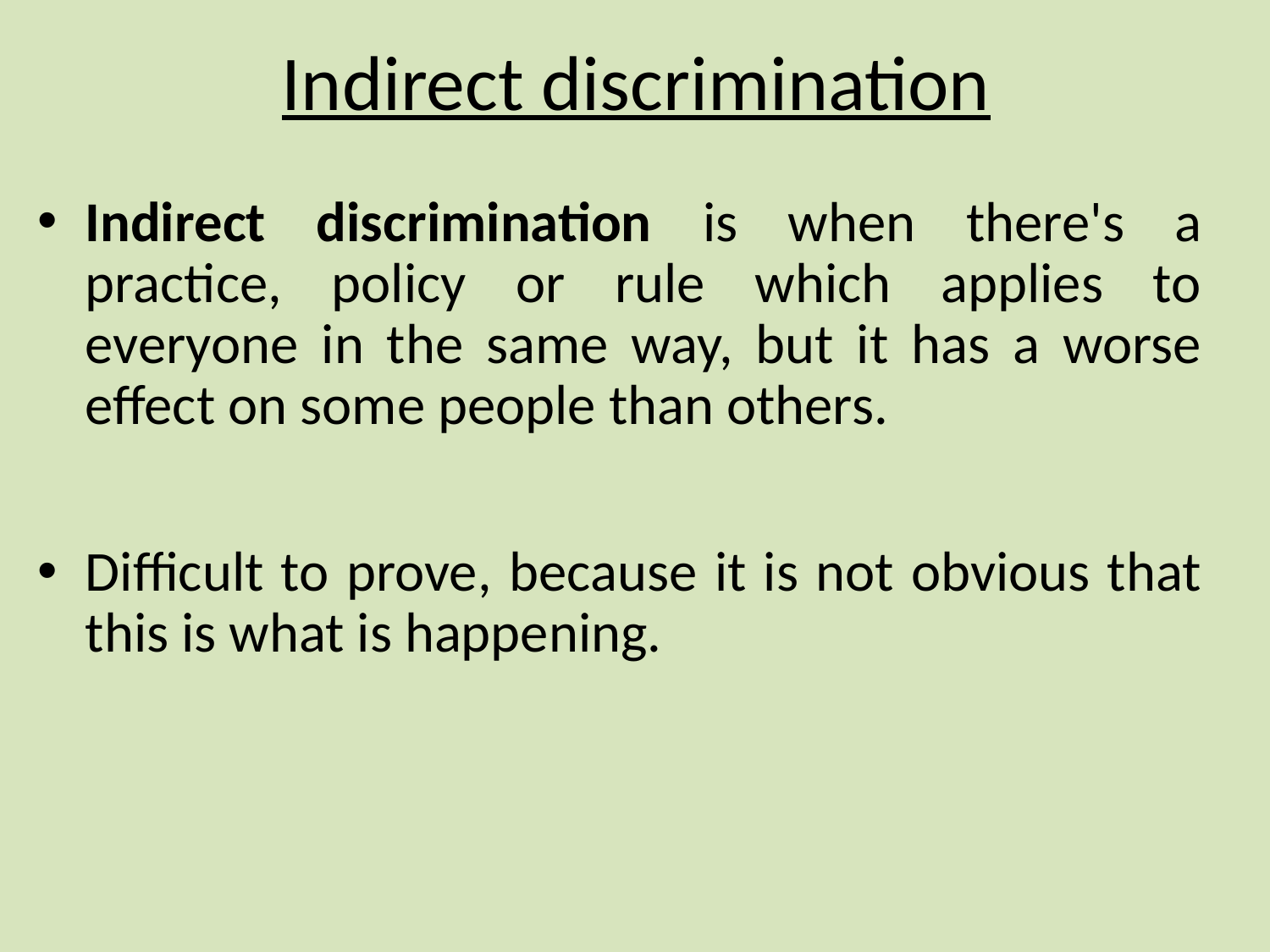

# Indirect discrimination
Indirect discrimination is when there's a practice, policy or rule which applies to everyone in the same way, but it has a worse effect on some people than others.

Difficult to prove, because it is not obvious that this is what is happening.